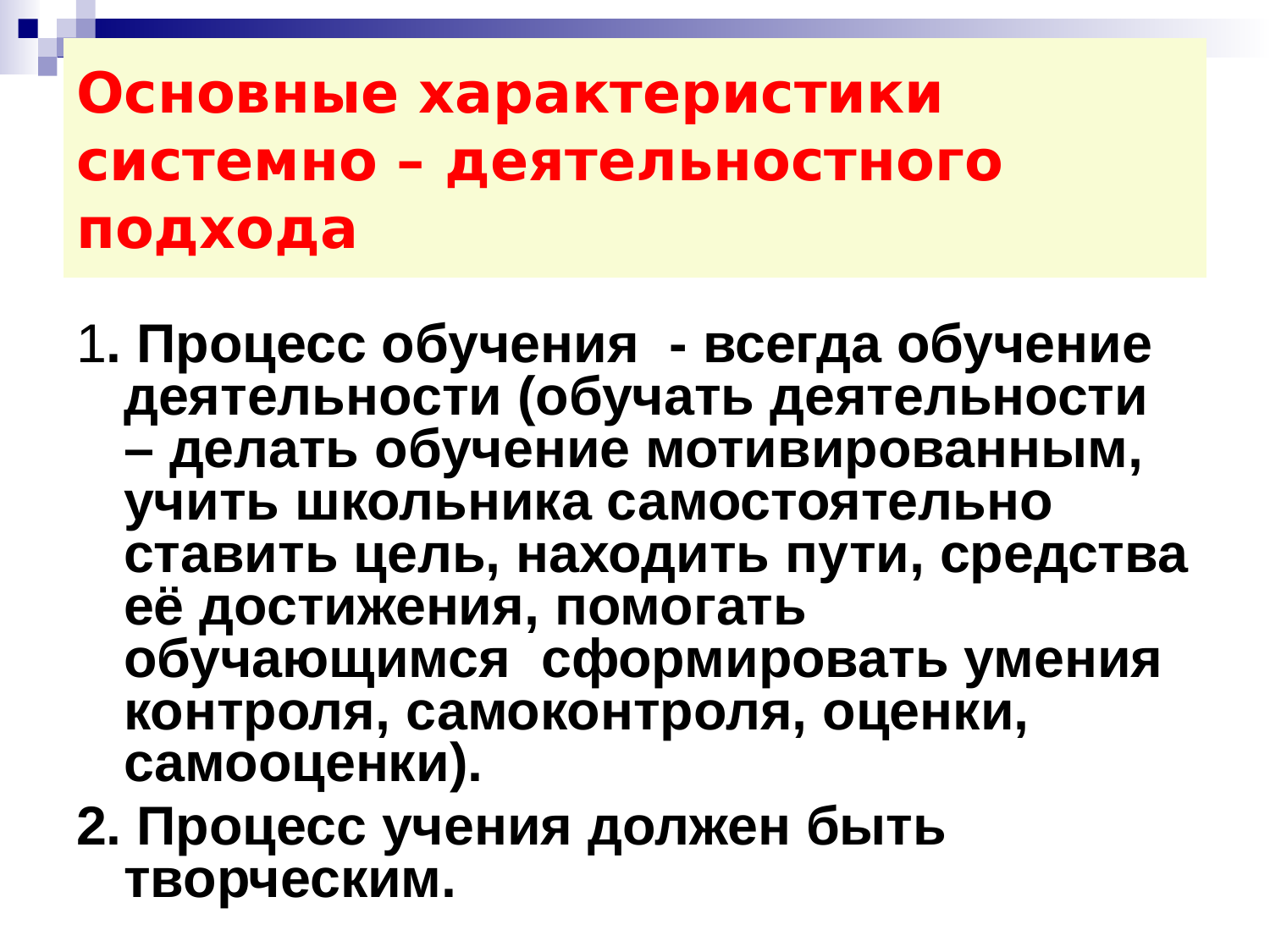

Основные характеристики
системно – деятельностного подхода
1. Процесс обучения  - всегда обучение деятельности (обучать деятельности – делать обучение мотивированным, учить школьника самостоятельно ставить цель, находить пути, средства её достижения, помогать  обучающимся  сформировать умения контроля, самоконтроля, оценки, самооценки).
2. Процесс учения должен быть творческим.